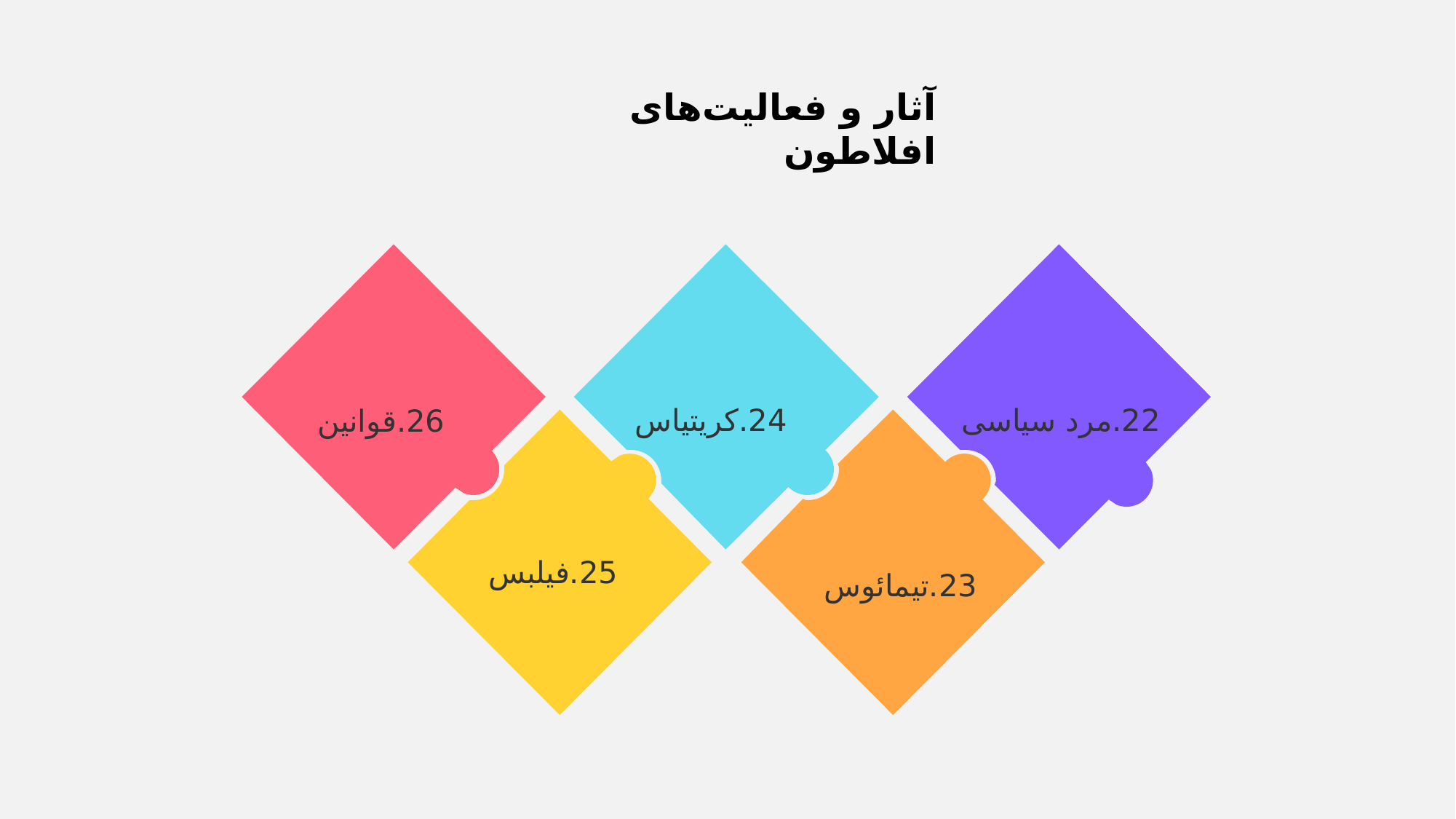

آثار و فعالیت‌های افلاطون

24.کریتیاس
22.مرد سیاسی
26.قوانین

25.فیلبس
23.تیمائوس